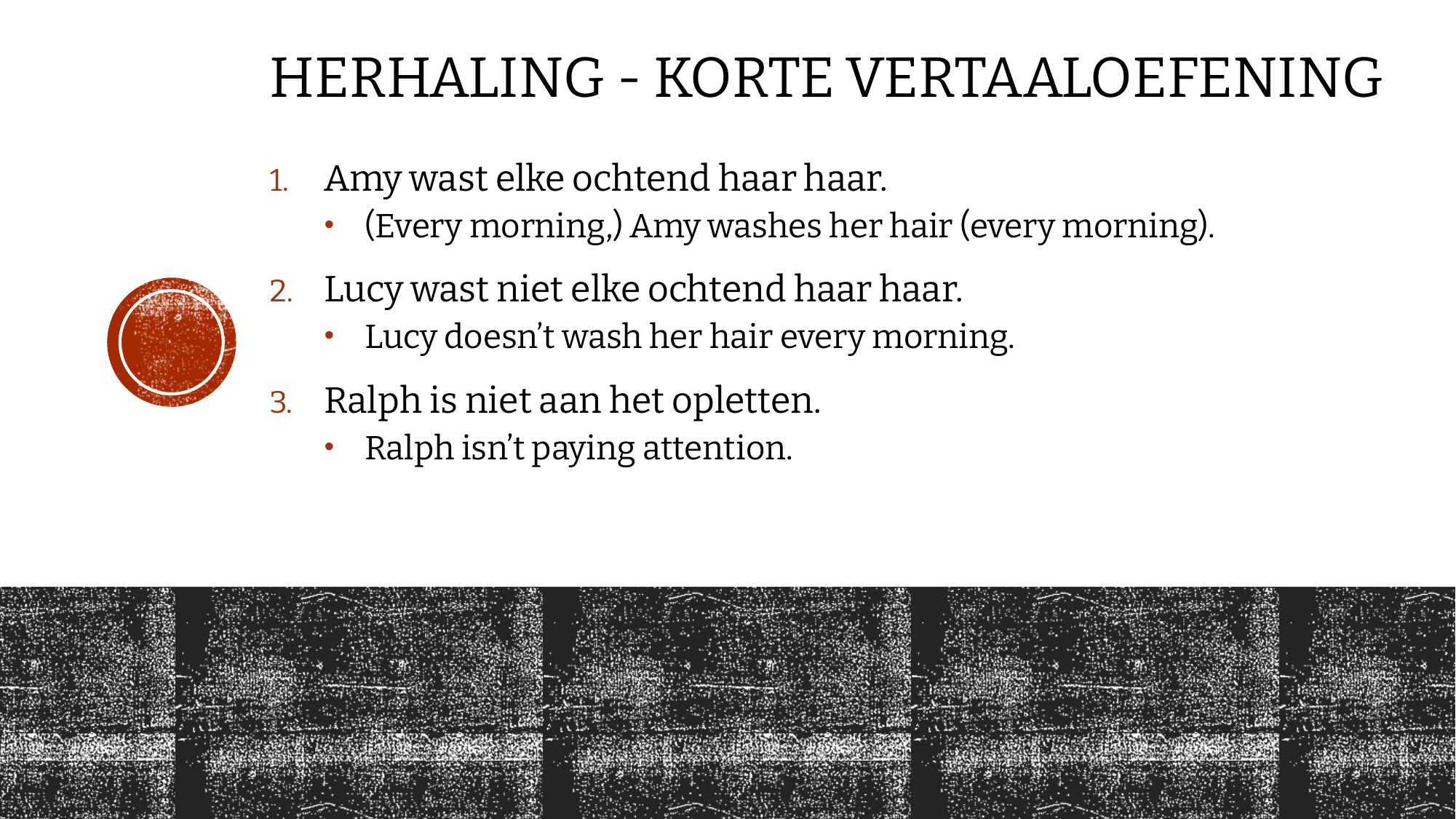

# Herhaling - Korte vertaaloefening
Amy wast elke ochtend haar haar.
(Every morning,) Amy washes her hair (every morning).
Lucy wast niet elke ochtend haar haar.
Lucy doesn’t wash her hair every morning.
Ralph is niet aan het opletten.
Ralph isn’t paying attention.